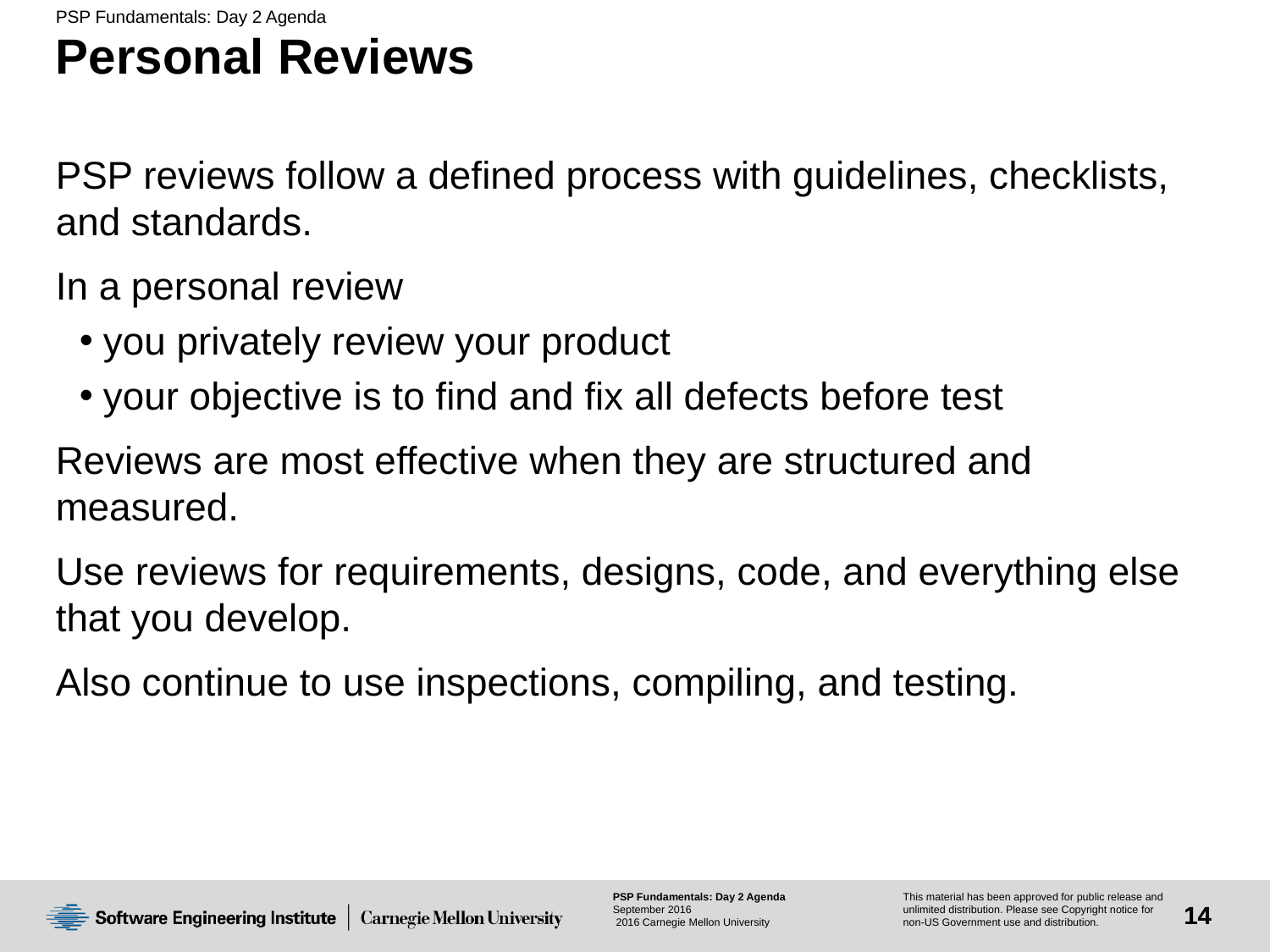

# Personal Reviews
PSP reviews follow a defined process with guidelines, checklists, and standards.
In a personal review
you privately review your product
your objective is to find and fix all defects before test
Reviews are most effective when they are structured and measured.
Use reviews for requirements, designs, code, and everything else that you develop.
Also continue to use inspections, compiling, and testing.